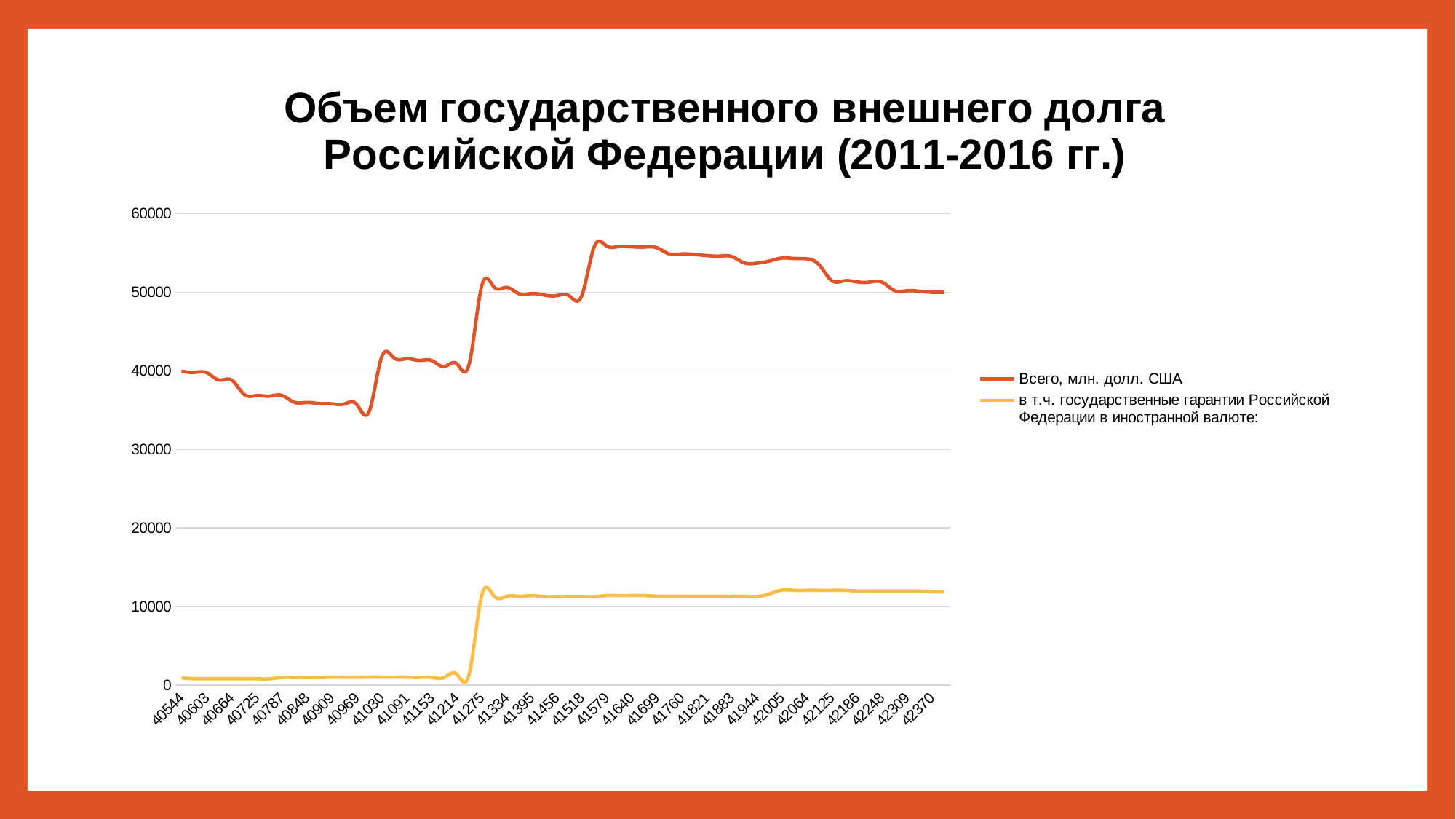

### Chart: Объем государственного внешнего долга Российской Федерации (2011-2016 гг.)

| Category | Всего, млн. долл. США | в т.ч. государственные гарантии Российской Федерации в иностранной валюте: |
|---|---|---|
| 40544 | 39956.9 | 913.3 |
| 40575 | 39798.6 | 824.2 |
| 40603 | 39771.2 | 817.6 |
| 40634 | 38836.9 | 816.1 |
| 40664 | 38832.8 | 817.9 |
| 40695 | 37010.0 | 816.5 |
| 40725 | 36845.2 | 813.5 |
| 40756 | 36777.8 | 795.8 |
| 40787 | 36880.6 | 969.4 |
| 40817 | 36002.0 | 966.0 |
| 40848 | 35964.4 | 966.8 |
| 40878 | 35838.1 | 965.6 |
| 40909 | 35801.4 | 1008.9 |
| 40940 | 35776.5 | 1004.7 |
| 40969 | 35728.9 | 998.5 |
| 41000 | 34819.9 | 1017.0 |
| 41030 | 41734.7 | 1016.9 |
| 41061 | 41639.3 | 1015.8 |
| 41091 | 41540.1 | 1012.6 |
| 41122 | 41323.2 | 980.5 |
| 41153 | 41317.5 | 974.2 |
| 41183 | 40544.8 | 970.7 |
| 41214 | 40916.6 | 1400.7 |
| 41244 | 40872.9 | 1400.7 |
| 41275 | 50769.2 | 11389.8 |
| 41306 | 50644.6 | 11308.8 |
| 41334 | 50616.5 | 11301.7 |
| 41365 | 49803.9 | 11301.1 |
| 41395 | 49837.4 | 11384.1 |
| 41426 | 49645.5 | 11269.5 |
| 41456 | 49568.1 | 11266.5 |
| 41487 | 49550.6 | 11270.5 |
| 41518 | 49539.4 | 11264.2 |
| 41548 | 55778.8 | 11264.7 |
| 41579 | 55890.7 | 11395.0 |
| 41609 | 55834.6 | 11394.9 |
| 41640 | 55794.2 | 11399.1 |
| 41671 | 55750.9 | 11399.0 |
| 41699 | 55666.9 | 11322.6 |
| 41730 | 54881.5 | 11322.6 |
| 41760 | 54875.4 | 11315.5 |
| 41791 | 54810.3 | 11313.9 |
| 41821 | 54672.5 | 11313.9 |
| 41852 | 54604.6 | 11310.4 |
| 41883 | 54553.5 | 11304.2 |
| 41913 | 53746.4 | 11304.0 |
| 41944 | 53704.6 | 11285.7 |
| 41974 | 53972.2 | 11604.1 |
| 42005 | 54355.4 | 12083.2 |
| 42036 | 54305.5 | 12070.3 |
| 42064 | 54268.0 | 12064.3 |
| 42095 | 53481.4 | 12064.2 |
| 42125 | 51480.4 | 12064.3 |
| 42156 | 51453.7 | 12062.8 |
| 42186 | 51324.3 | 11989.1 |
| 42217 | 51289.8 | 11983.7 |
| 42248 | 51300.0 | 11977.8 |
| 42278 | 50226.4 | 11977.8 |
| 42309 | 50189.3 | 11977.8 |
| 42339 | 50128.6 | 11976.3 |
| 42370 | 50002.3 | 11875.9 |
| 42401 | 49995.5 | 11875.9 |